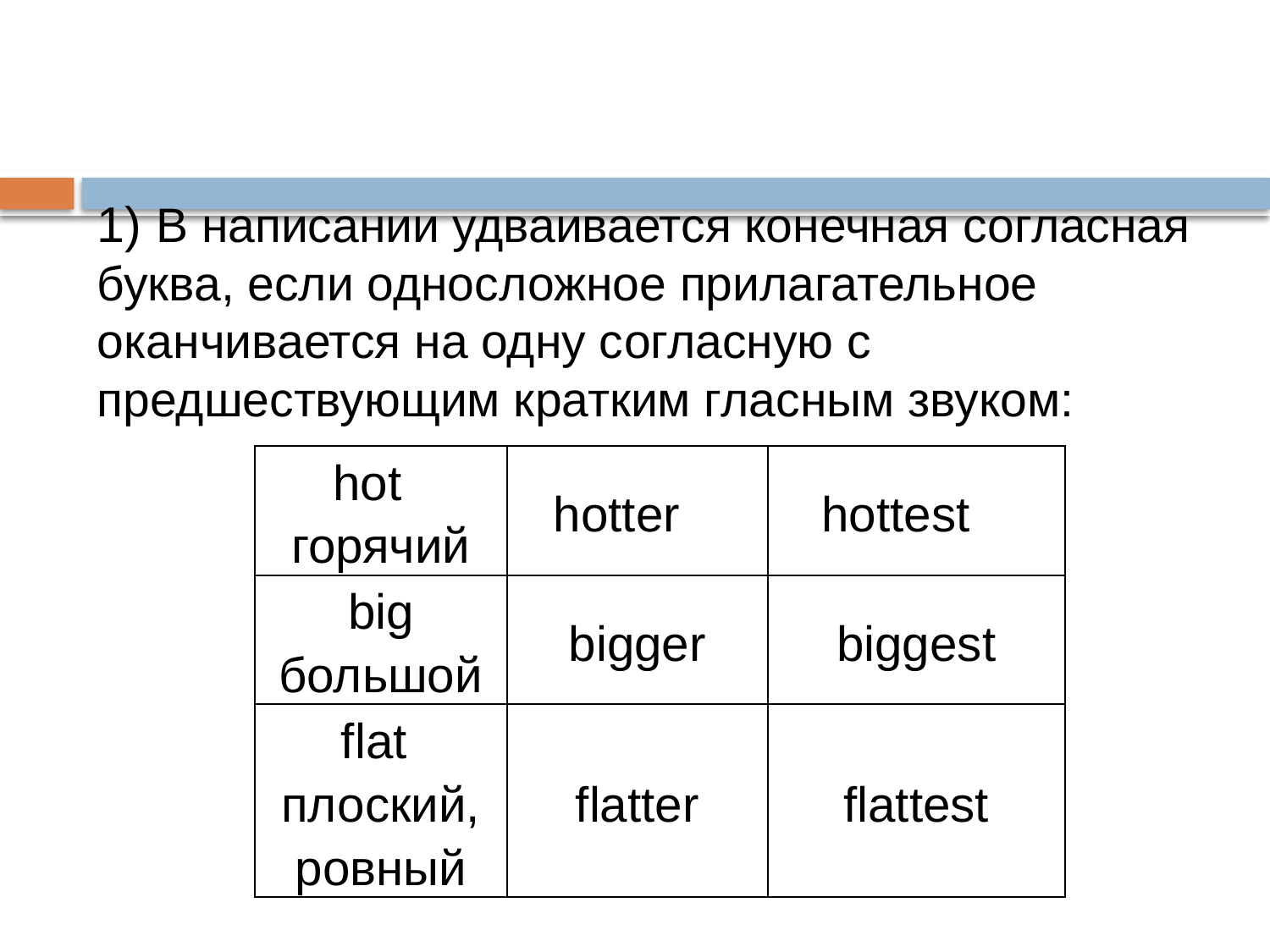

1) В написании удваивается конечная согласная буква, если односложное прилагательное оканчивается на одну согласную с предшествующим кратким гласным звуком:

| hot  горячий | hotter | hottest |
| --- | --- | --- |
| big большой | bigger | biggest |
| flat плоский, ровный | flatter | flattest |